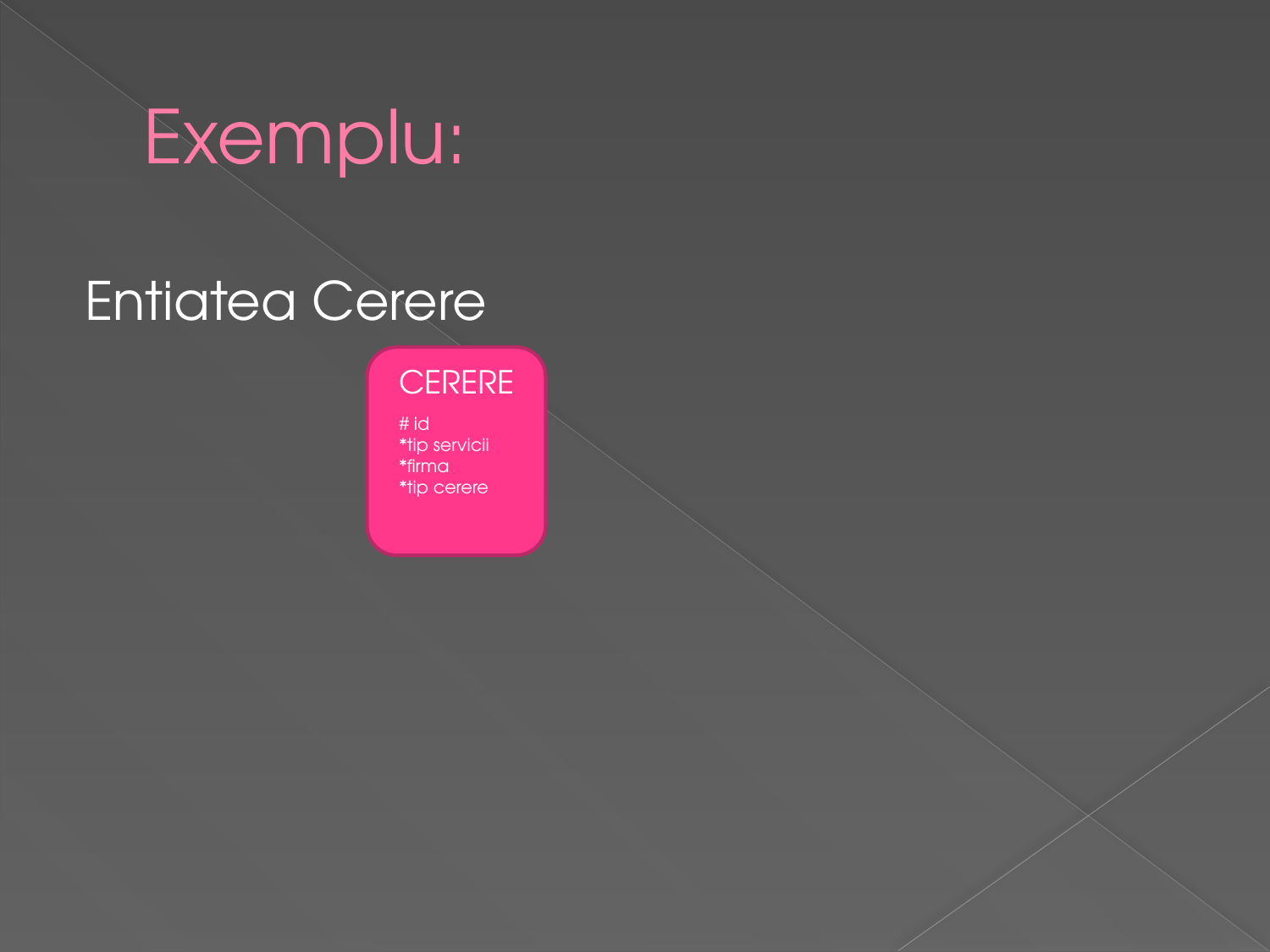

# Exemplu:
Entiatea Cerere

CERERE
# id
*tip servicii
*firma
*tip cerere